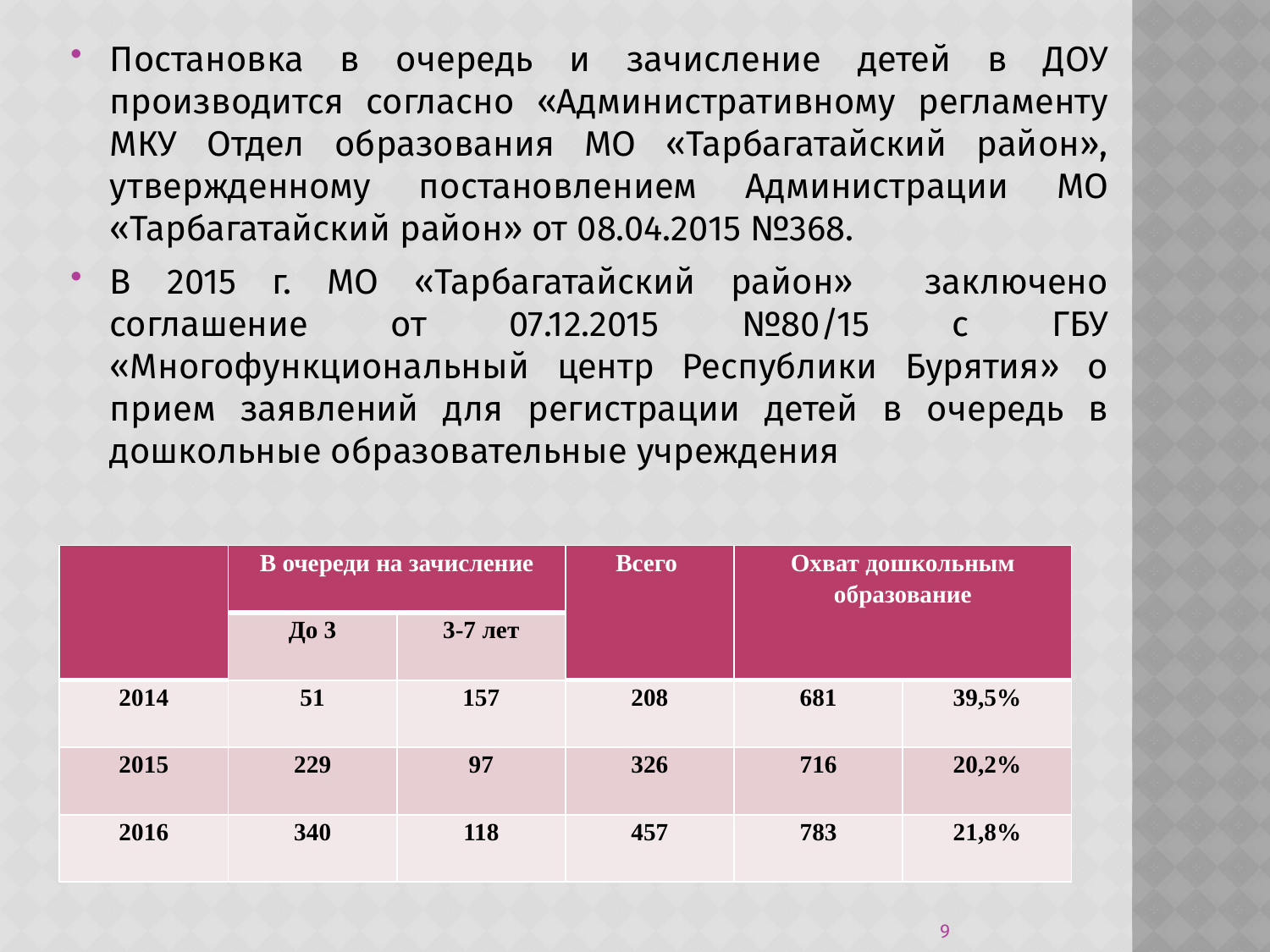

Постановка в очередь и зачисление детей в ДОУ производится согласно «Административному регламенту МКУ Отдел образования МО «Тарбагатайский район», утвержденному постановлением Администрации МО «Тарбагатайский район» от 08.04.2015 №368.
В 2015 г. МО «Тарбагатайский район»  заключено соглашение от 07.12.2015 №80/15 с ГБУ «Многофункциональный центр Республики Бурятия» о прием заявлений для регистрации детей в очередь в дошкольные образовательные учреждения

|  | В очереди на зачисление |  | Всего | Охват дошкольным образование |  |
| --- | --- | --- | --- | --- | --- |
|  | До 3 | 3-7 лет |  |  |  |
| 2014 | 51 | 157 | 208 | 681 | 39,5% |
| 2015 | 229 | 97 | 326 | 716 | 20,2% |
| 2016 | 340 | 118 | 457 | 783 | 21,8% |
9